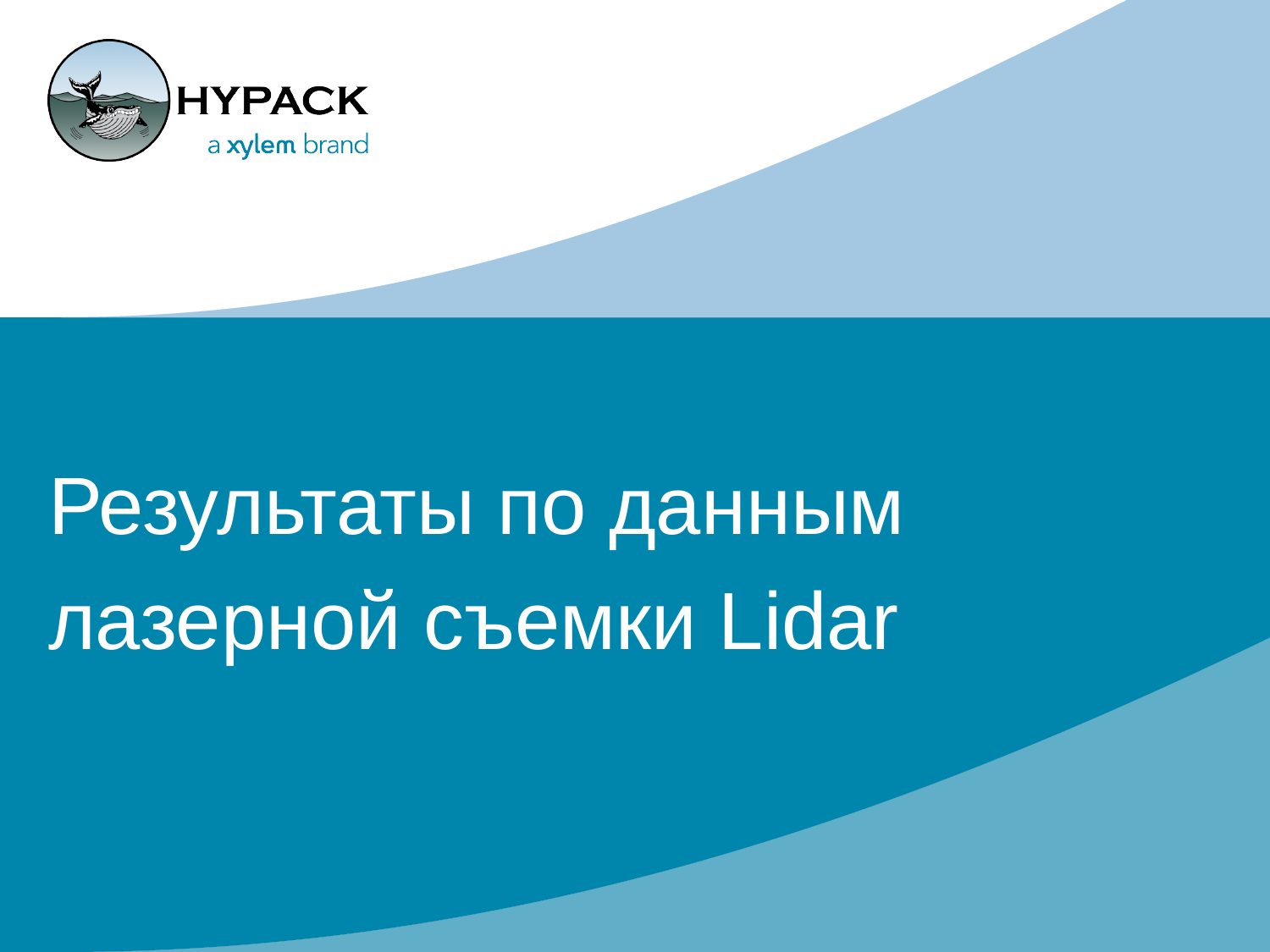

# Результаты по данным лазерной съемки Lidar